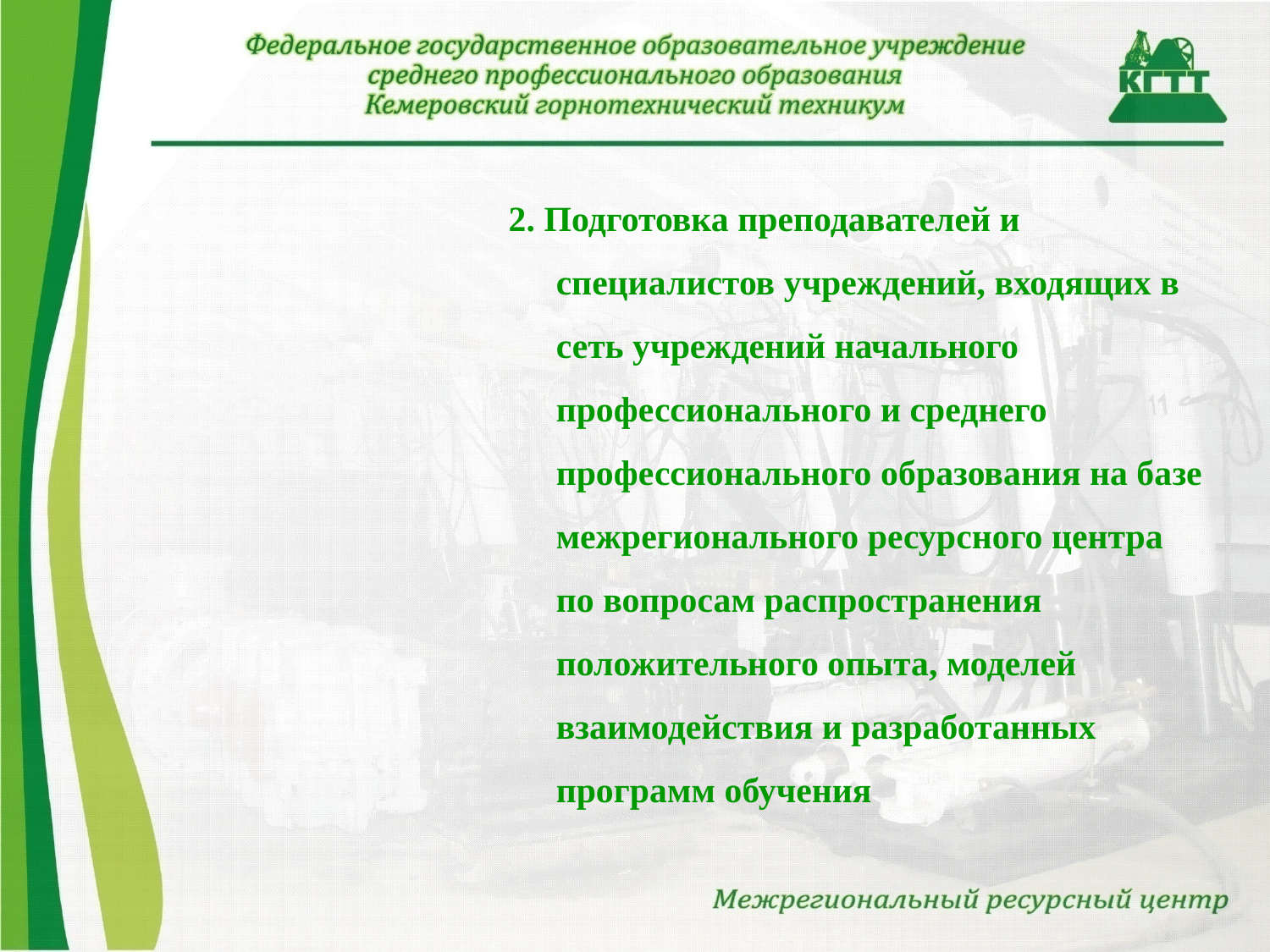

2. Подготовка преподавателей и специалистов учреждений, входящих в сеть учреждений начального профессионального и среднего профессионального образования на базе межрегионального ресурсного центра по вопросам распространения положительного опыта, моделей взаимодействия и разработанных программ обучения